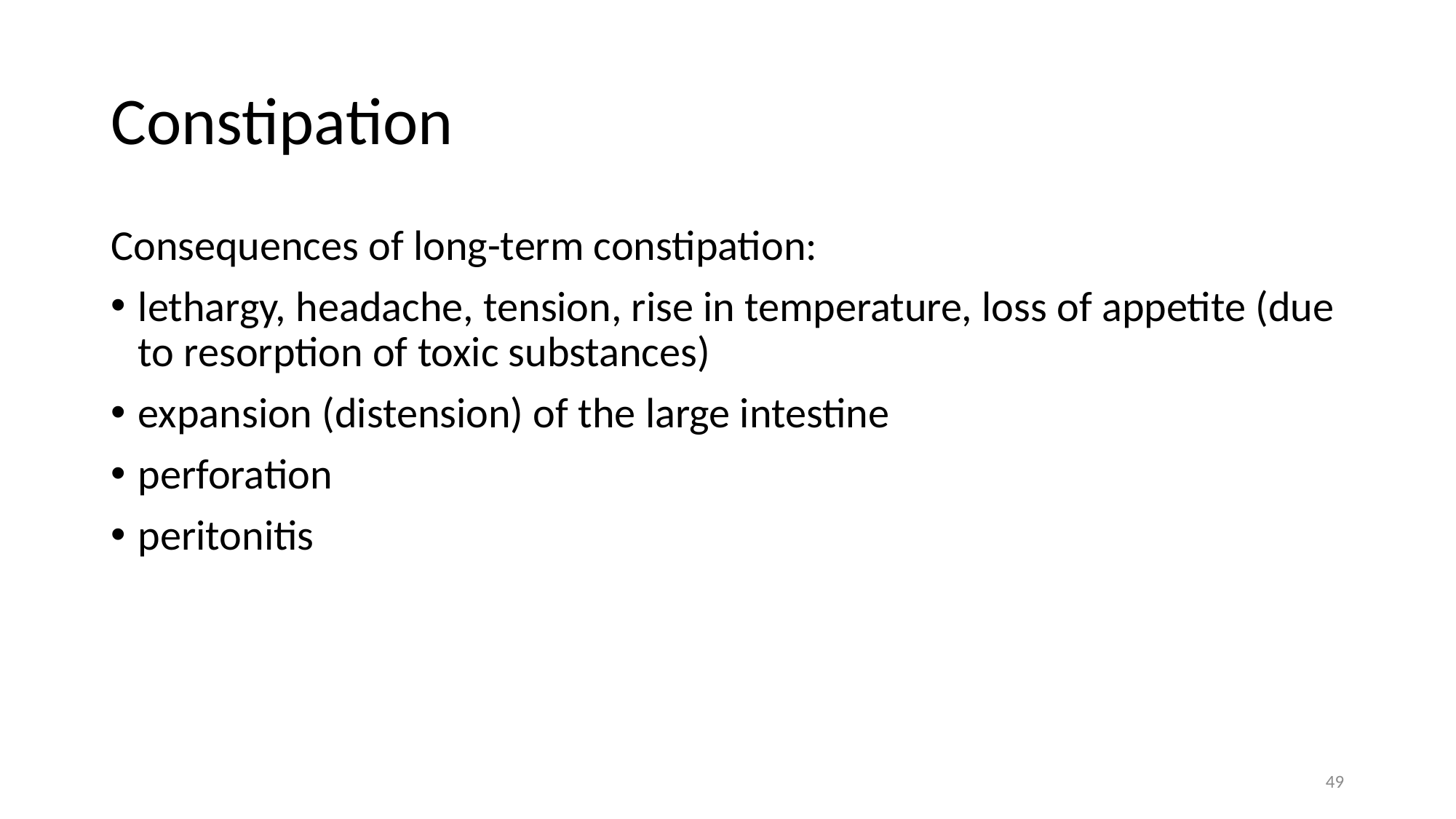

# Constipation
Consequences of long-term constipation:
lethargy, headache, tension, rise in temperature, loss of appetite (due to resorption of toxic substances)
expansion (distension) of the large intestine
perforation
peritonitis
49